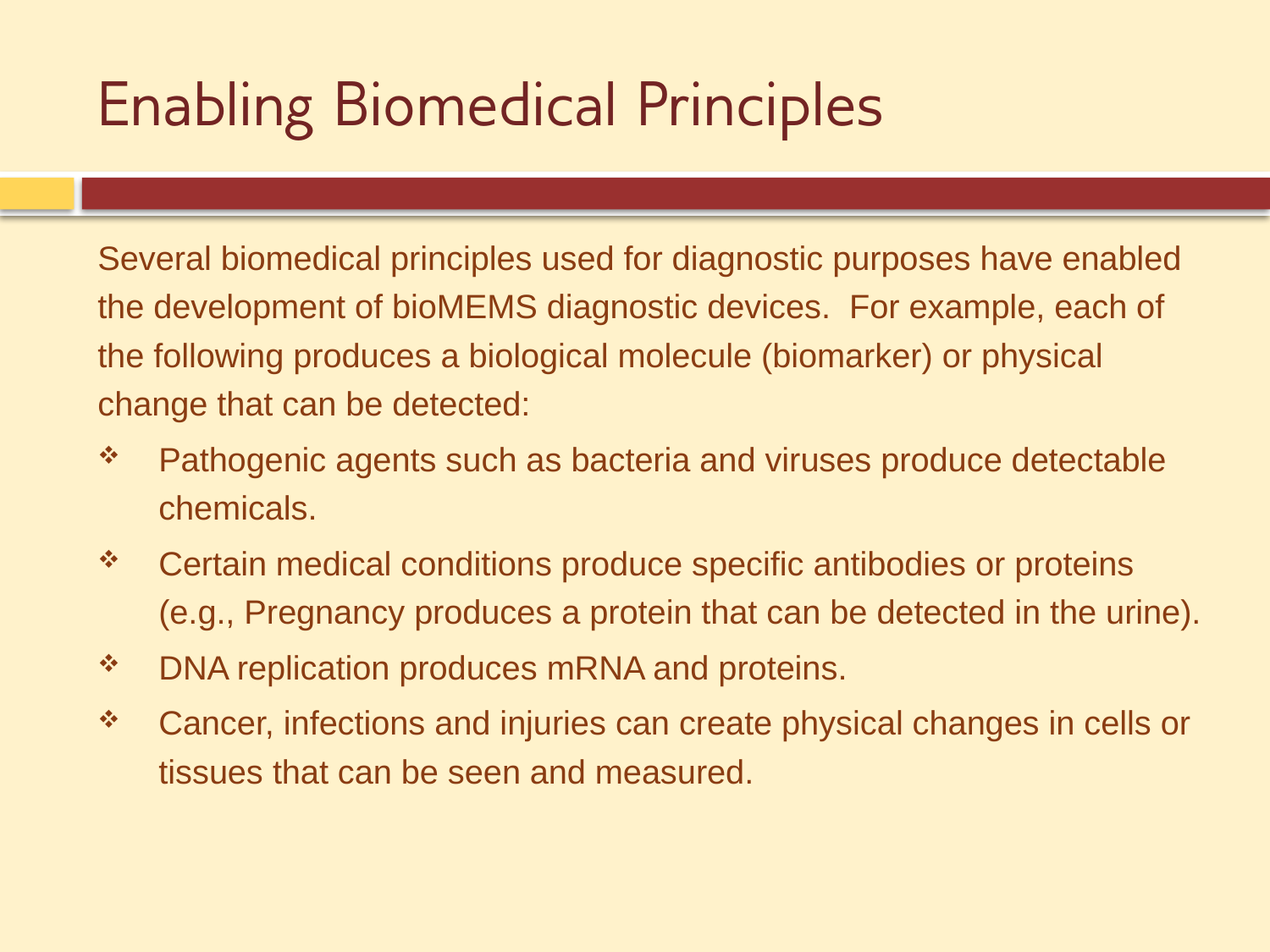

# Enabling Biomedical Principles
Several biomedical principles used for diagnostic purposes have enabled the development of bioMEMS diagnostic devices.  For example, each of the following produces a biological molecule (biomarker) or physical change that can be detected:
Pathogenic agents such as bacteria and viruses produce detectable chemicals.
Certain medical conditions produce specific antibodies or proteins (e.g., Pregnancy produces a protein that can be detected in the urine).
DNA replication produces mRNA and proteins.
Cancer, infections and injuries can create physical changes in cells or tissues that can be seen and measured.